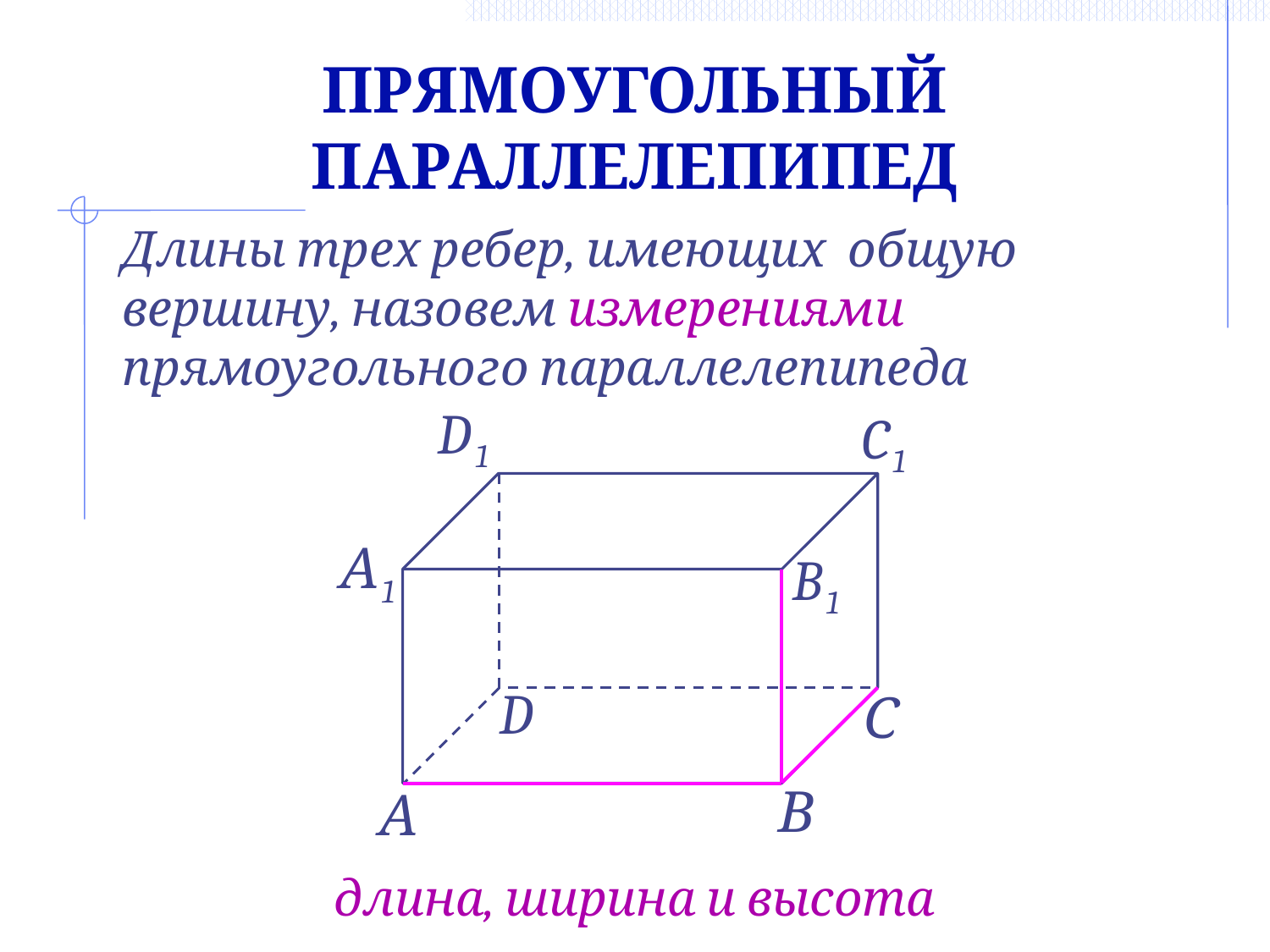

Прямоугольный параллелепипед
Длины трех ребер, имеющих  общую вершину, назовем измерениями прямоугольного параллелепипеда
D1
C1

А1
B1
D
С
В
А
длина, ширина и высота